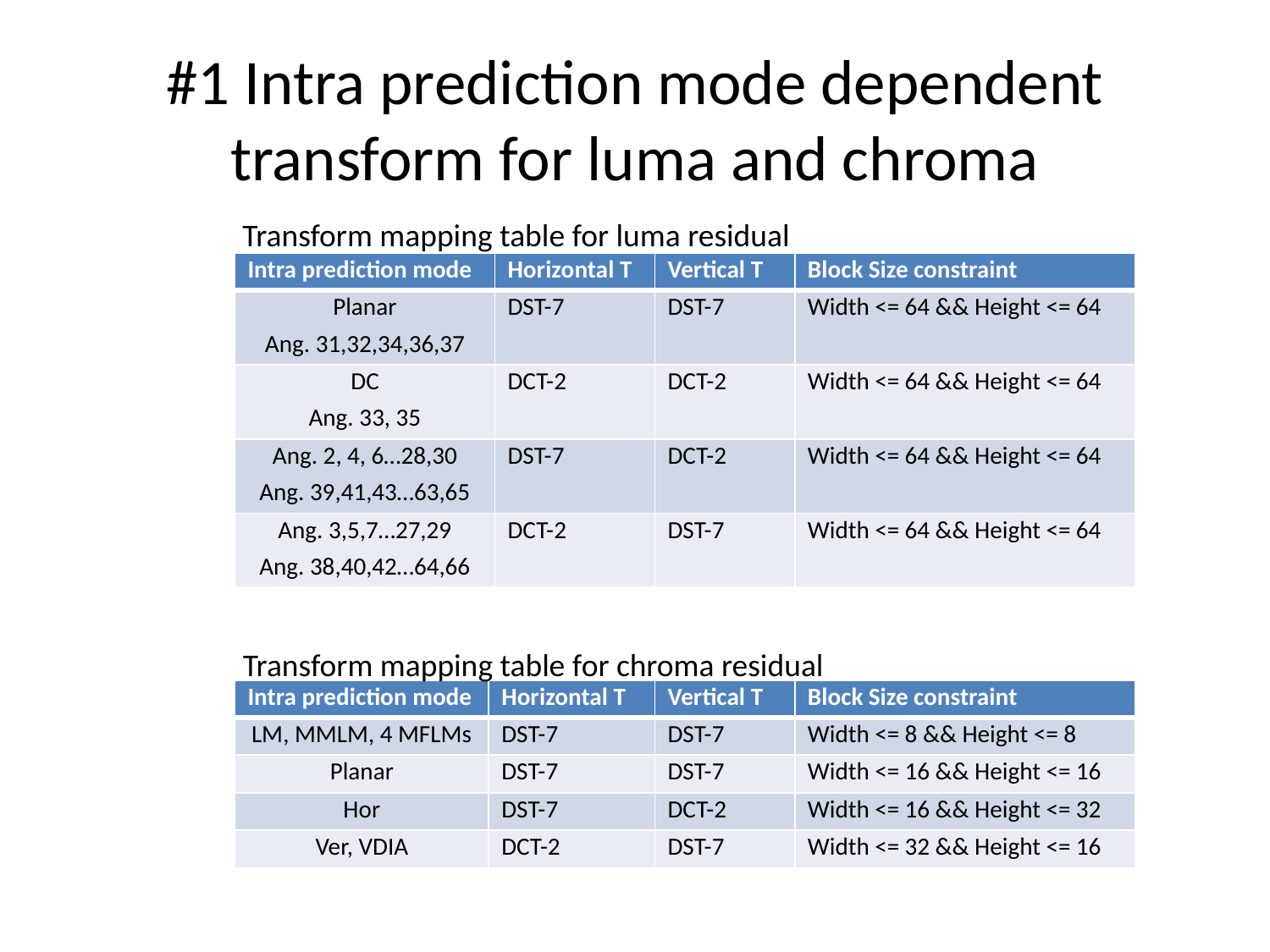

# #1 Intra prediction mode dependent transform for luma and chroma
Transform mapping table for luma residual
| Intra prediction mode | Horizontal T | Vertical T | Block Size constraint |
| --- | --- | --- | --- |
| Planar Ang. 31,32,34,36,37 | DST-7 | DST-7 | Width <= 64 && Height <= 64 |
| DC Ang. 33, 35 | DCT-2 | DCT-2 | Width <= 64 && Height <= 64 |
| Ang. 2, 4, 6…28,30 Ang. 39,41,43…63,65 | DST-7 | DCT-2 | Width <= 64 && Height <= 64 |
| Ang. 3,5,7…27,29 Ang. 38,40,42…64,66 | DCT-2 | DST-7 | Width <= 64 && Height <= 64 |
Transform mapping table for chroma residual
| Intra prediction mode | Horizontal T | Vertical T | Block Size constraint |
| --- | --- | --- | --- |
| LM, MMLM, 4 MFLMs | DST-7 | DST-7 | Width <= 8 && Height <= 8 |
| Planar | DST-7 | DST-7 | Width <= 16 && Height <= 16 |
| Hor | DST-7 | DCT-2 | Width <= 16 && Height <= 32 |
| Ver, VDIA | DCT-2 | DST-7 | Width <= 32 && Height <= 16 |